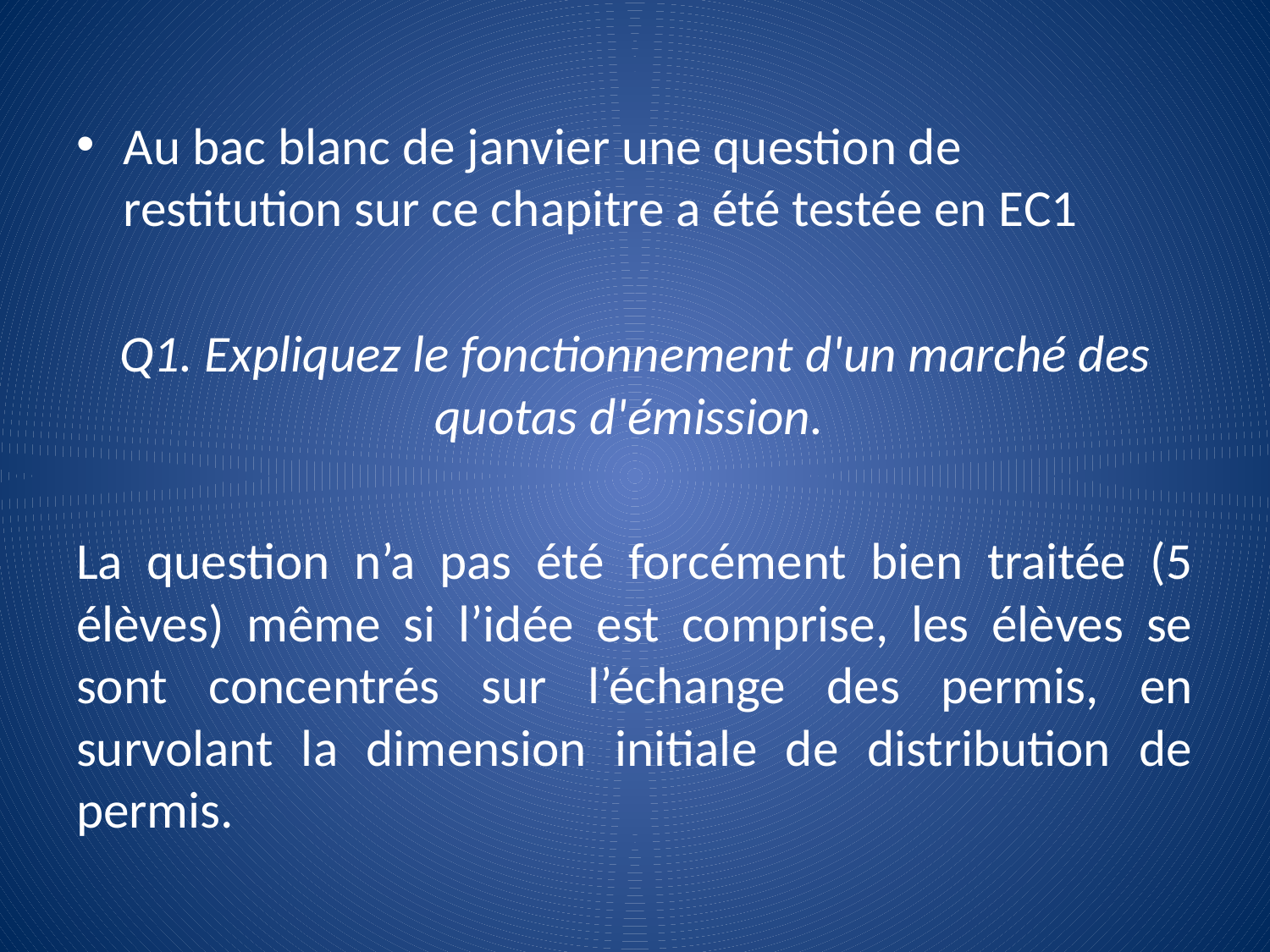

Au bac blanc de janvier une question de restitution sur ce chapitre a été testée en EC1

Q1. Expliquez le fonctionnement d'un marché des quotas d'émission.

La question n’a pas été forcément bien traitée (5 élèves) même si l’idée est comprise, les élèves se sont concentrés sur l’échange des permis, en survolant la dimension initiale de distribution de permis.